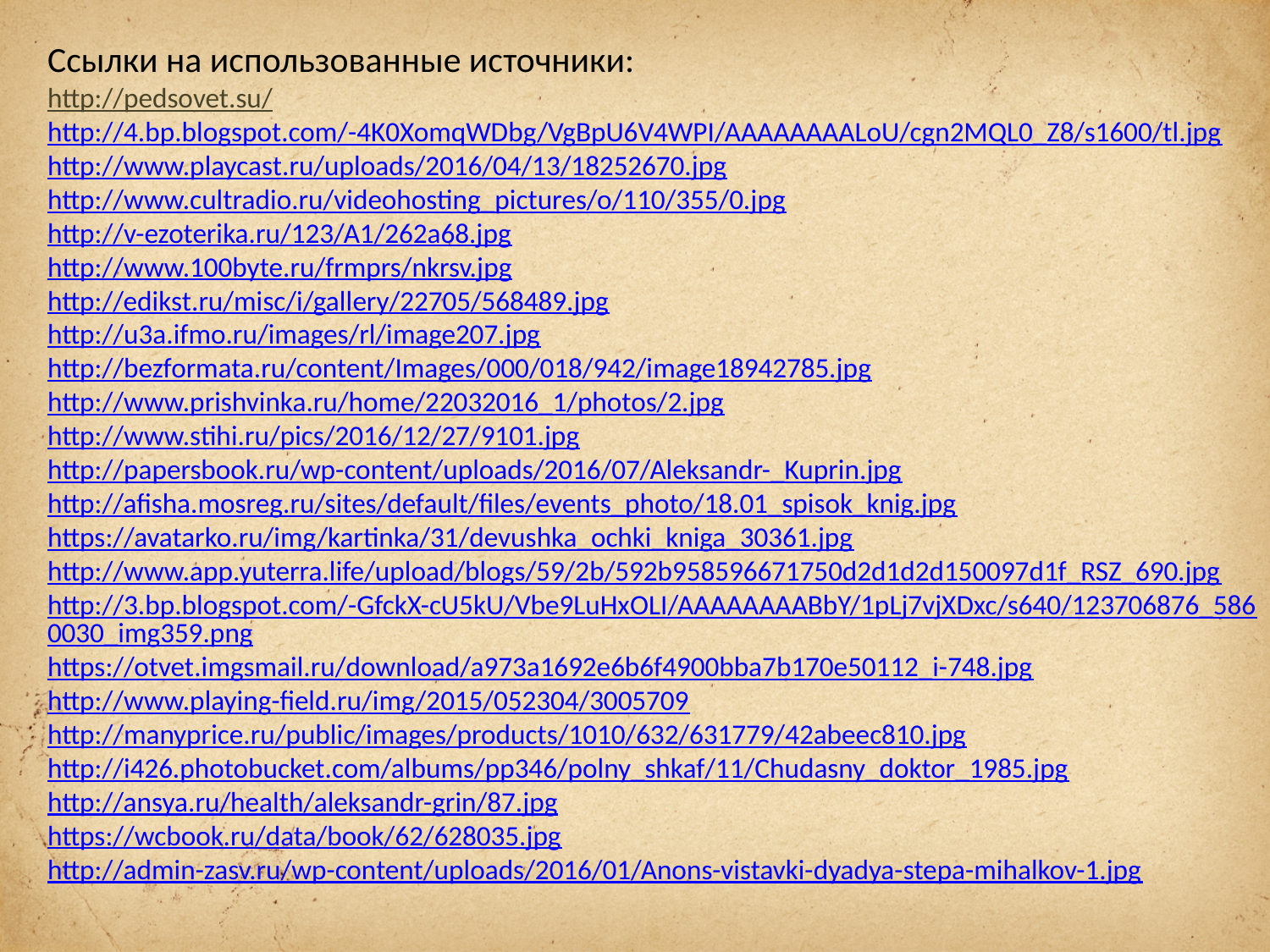

Ссылки на использованные источники:
http://pedsovet.su/
http://4.bp.blogspot.com/-4K0XomqWDbg/VgBpU6V4WPI/AAAAAAAALoU/cgn2MQL0_Z8/s1600/tl.jpg
http://www.playcast.ru/uploads/2016/04/13/18252670.jpg
http://www.cultradio.ru/videohosting_pictures/o/110/355/0.jpg
http://v-ezoterika.ru/123/A1/262a68.jpg
http://www.100byte.ru/frmprs/nkrsv.jpg
http://edikst.ru/misc/i/gallery/22705/568489.jpg
http://u3a.ifmo.ru/images/rl/image207.jpg
http://bezformata.ru/content/Images/000/018/942/image18942785.jpg
http://www.prishvinka.ru/home/22032016_1/photos/2.jpg
http://www.stihi.ru/pics/2016/12/27/9101.jpg
http://papersbook.ru/wp-content/uploads/2016/07/Aleksandr-_Kuprin.jpg
http://afisha.mosreg.ru/sites/default/files/events_photo/18.01_spisok_knig.jpg
https://avatarko.ru/img/kartinka/31/devushka_ochki_kniga_30361.jpg
http://www.app.yuterra.life/upload/blogs/59/2b/592b958596671750d2d1d2d150097d1f_RSZ_690.jpg
http://3.bp.blogspot.com/-GfckX-cU5kU/Vbe9LuHxOLI/AAAAAAAABbY/1pLj7vjXDxc/s640/123706876_5860030_img359.png
https://otvet.imgsmail.ru/download/a973a1692e6b6f4900bba7b170e50112_i-748.jpg
http://www.playing-field.ru/img/2015/052304/3005709
http://manyprice.ru/public/images/products/1010/632/631779/42abeec810.jpg
http://i426.photobucket.com/albums/pp346/polny_shkaf/11/Chudasny_doktor_1985.jpg
http://ansya.ru/health/aleksandr-grin/87.jpg
https://wcbook.ru/data/book/62/628035.jpg
http://admin-zasv.ru/wp-content/uploads/2016/01/Anons-vistavki-dyadya-stepa-mihalkov-1.jpg